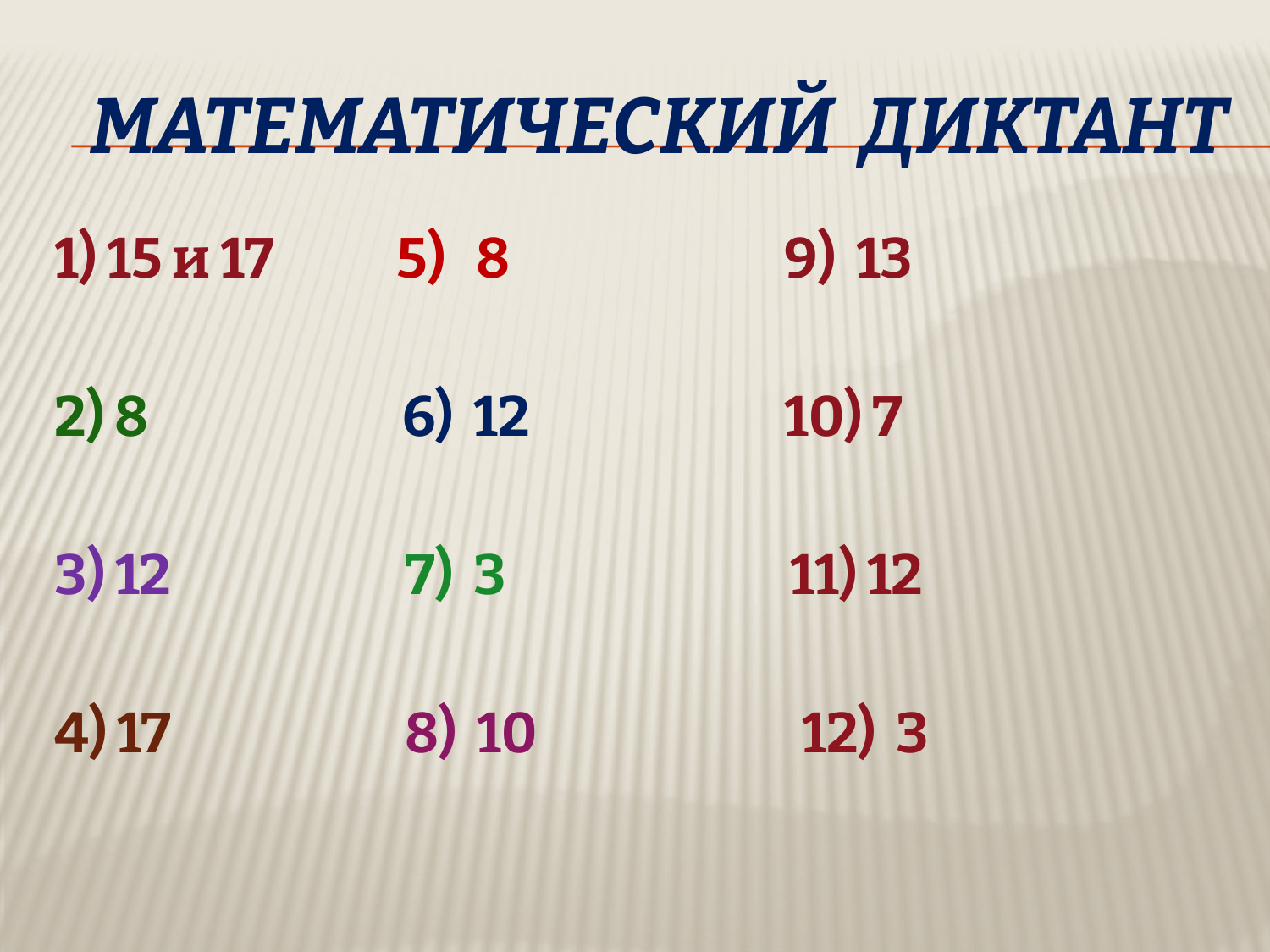

# Математический  диктант
1) 15 и 17            5)   8                           9)  13

2) 8                         6)  12                         10) 7

3) 12                       7)  3                            11) 12

4) 17                       8)  10                          12)  3